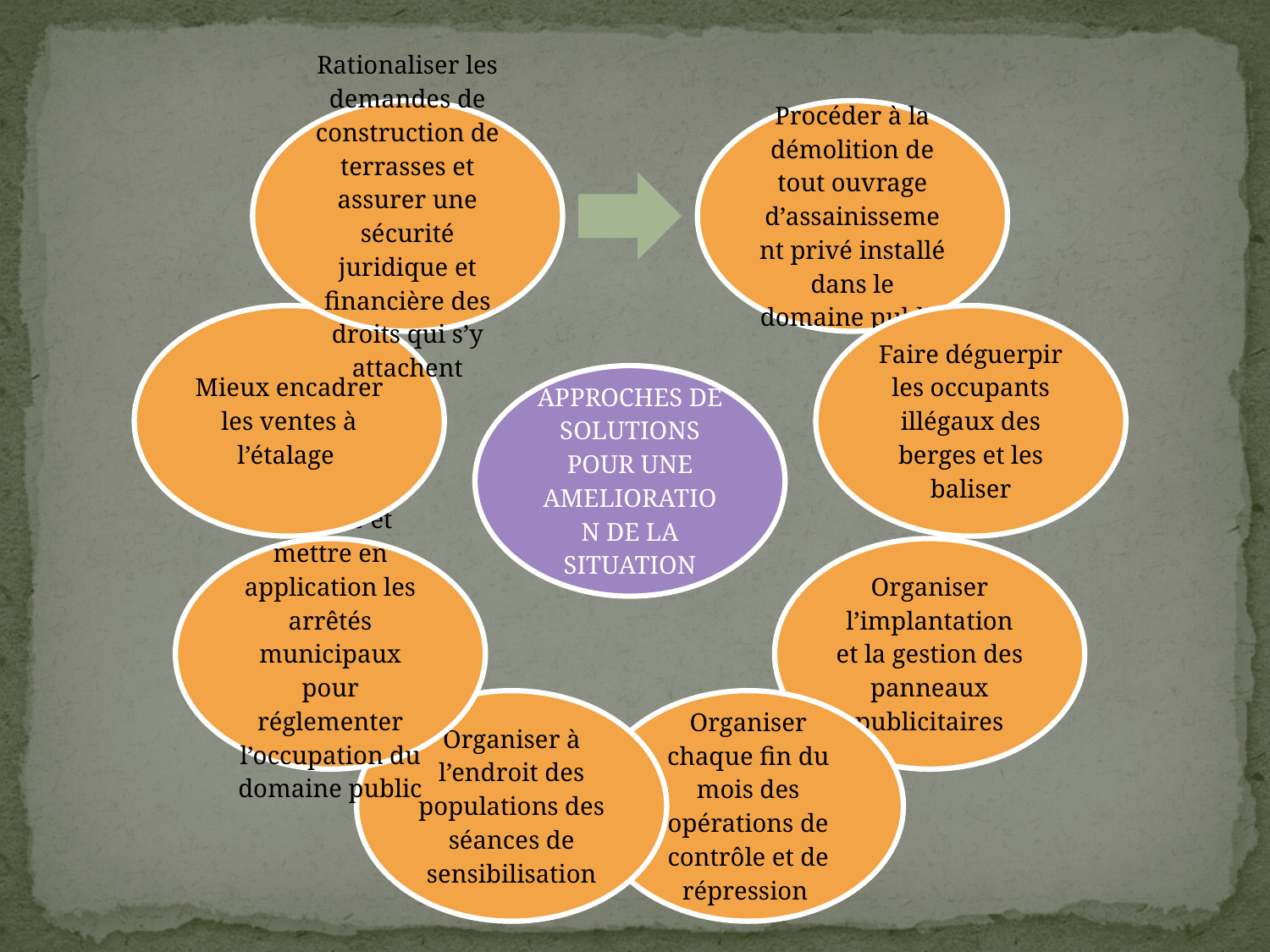

APPROCHES DE SOLUTIONS POUR UNE AMELIORATION DE LA SITUATION
Rationaliser les demandes de construction de terrasses et assurer une sécurité juridique et financière des droits qui s’y attachent
Mieux encadrer les ventes à l’étalage
Organiser chaque fin du mois des opérations de contrôle et de répression
Organiser l’implantation et la gestion des panneaux publicitaires
Faire déguerpir les occupants illégaux des berges et les baliser
Procéder à la démolition de tout ouvrage d’assainissement privé installé dans le domaine public